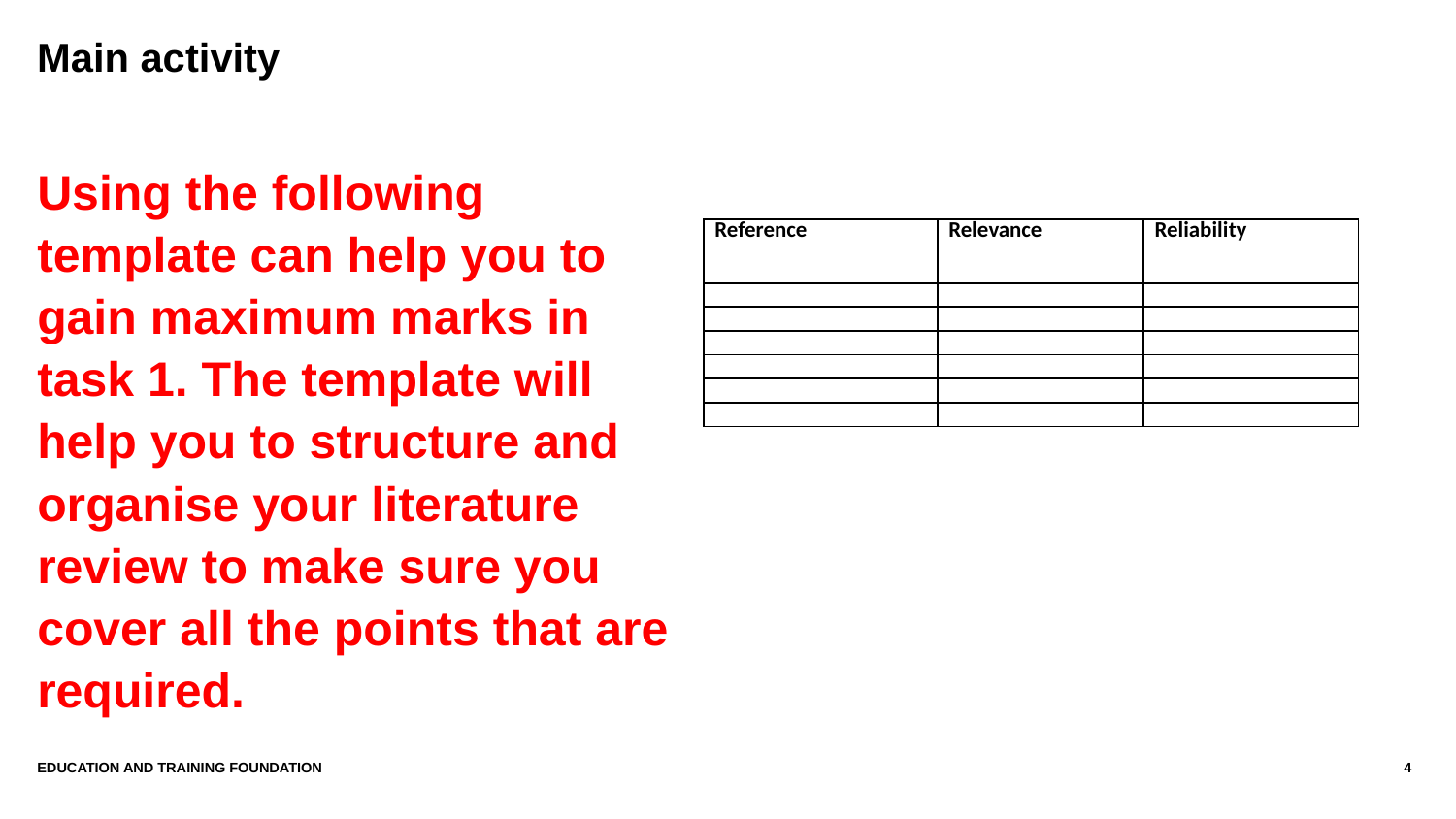

# Main activity
Using the following template can help you to gain maximum marks in task 1. The template will help you to structure and organise your literature review to make sure you cover all the points that are required.
| Reference | Relevance | Reliability |
| --- | --- | --- |
|  |  |  |
|  |  |  |
|  |  |  |
|  |  |  |
|  |  |  |
|  |  |  |
Education AND Training Foundation
4